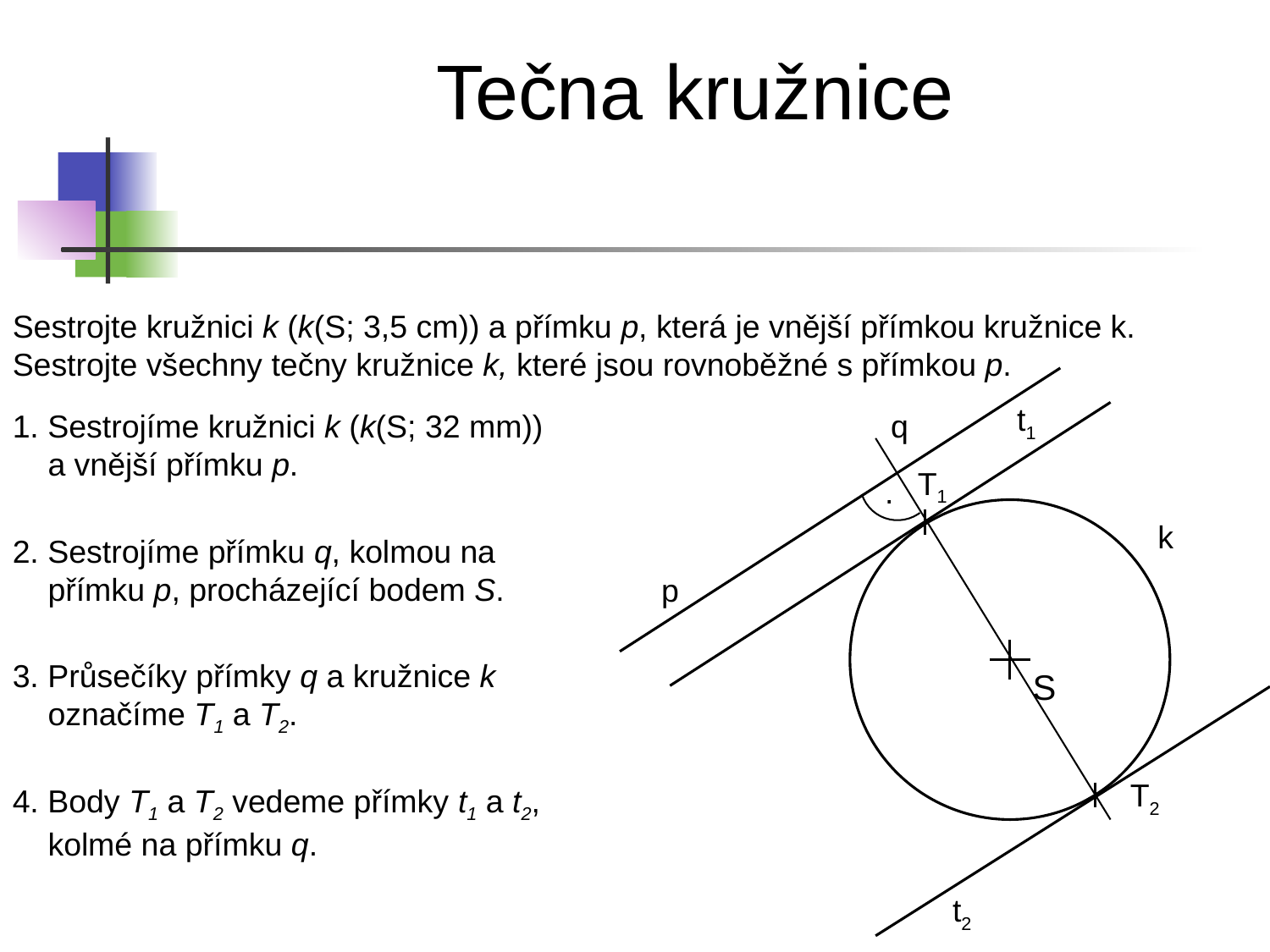

Tečna kružnice
Sestrojte kružnici k (k(S; 3,5 cm)) a přímku p, která je vnější přímkou kružnice k. Sestrojte všechny tečny kružnice k, které jsou rovnoběžné s přímkou p.
t1
1. Sestrojíme kružnici k (k(S; 32 mm))
    a vnější přímku p.
q

T1
.

k
2. Sestrojíme přímku q, kolmou na
    přímku p, procházející bodem S.
p
3. Průsečíky přímky q a kružnice k
    označíme T1 a T2.
S
T2
4. Body T1 a T2 vedeme přímky t1 a t2,
    kolmé na přímku q.
t2